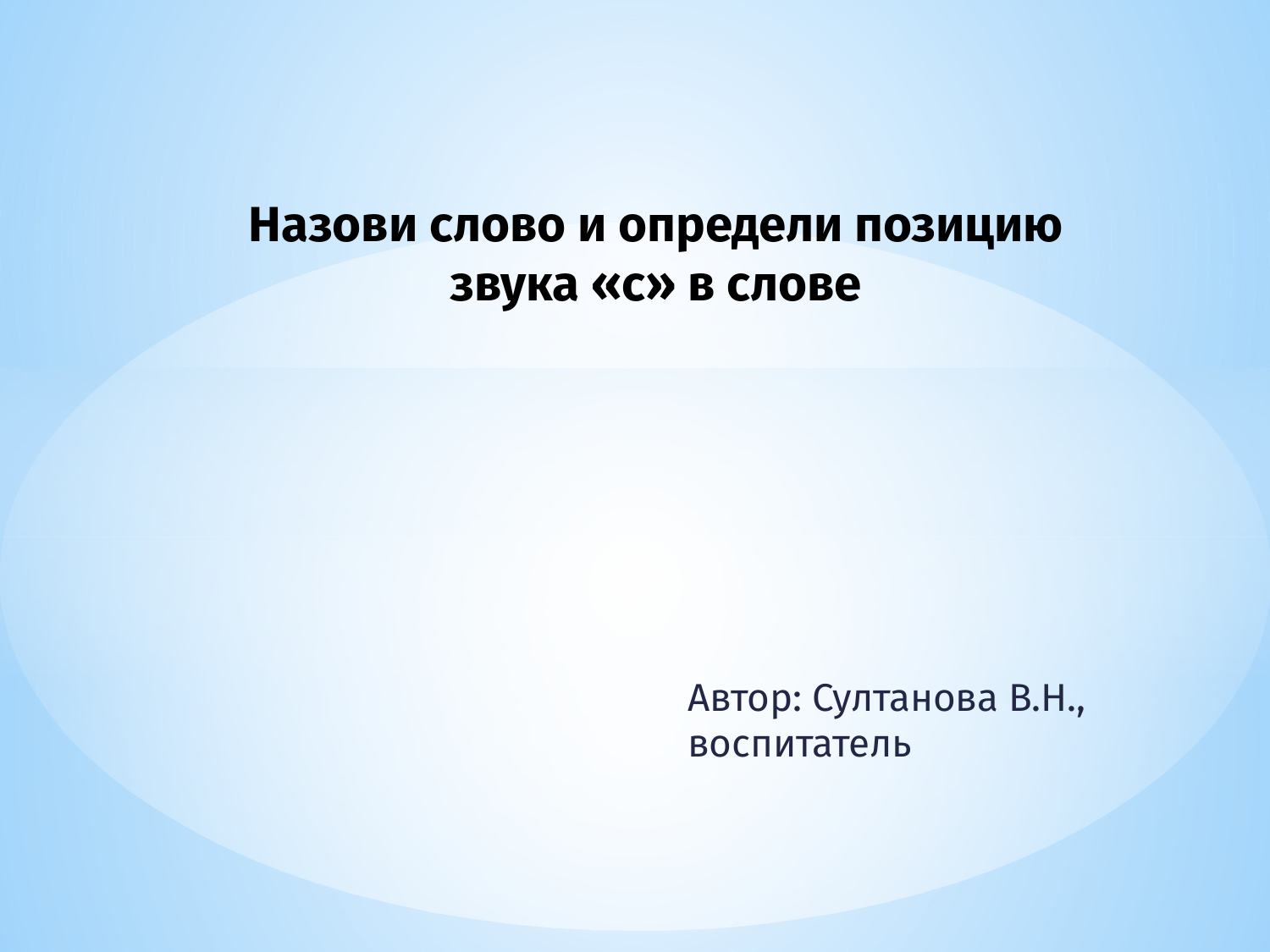

# Назови слово и определи позицию звука «с» в слове
Автор: Султанова В.Н., воспитатель